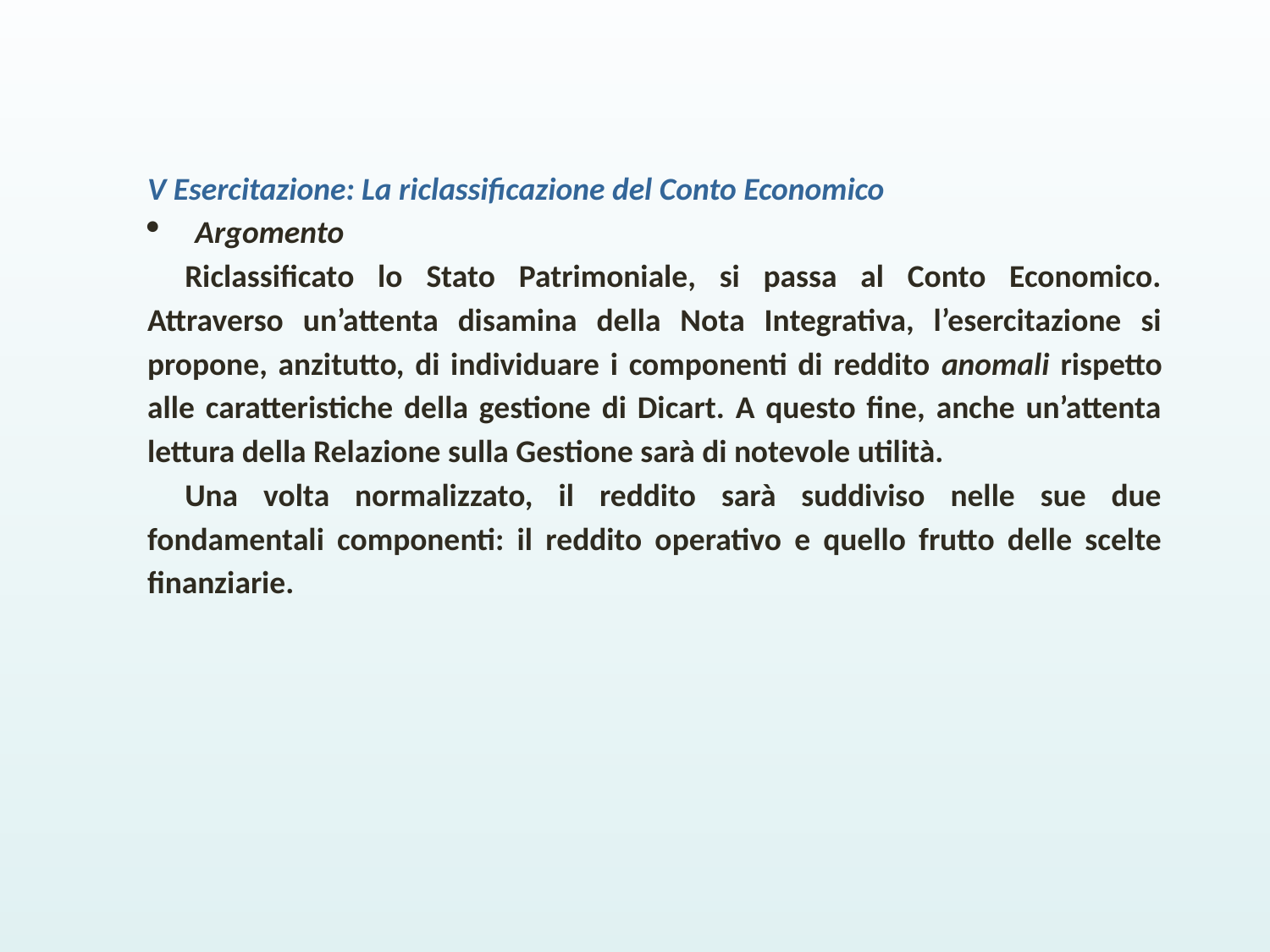

V Esercitazione: La riclassificazione del Conto Economico
Argomento
Riclassificato lo Stato Patrimoniale, si passa al Conto Economico. Attraverso un’attenta disamina della Nota Integrativa, l’esercitazione si propone, anzitutto, di individuare i componenti di reddito anomali rispetto alle caratteristiche della gestione di Dicart. A questo fine, anche un’attenta lettura della Relazione sulla Gestione sarà di notevole utilità.
Una volta normalizzato, il reddito sarà suddiviso nelle sue due fondamentali componenti: il reddito operativo e quello frutto delle scelte finanziarie.